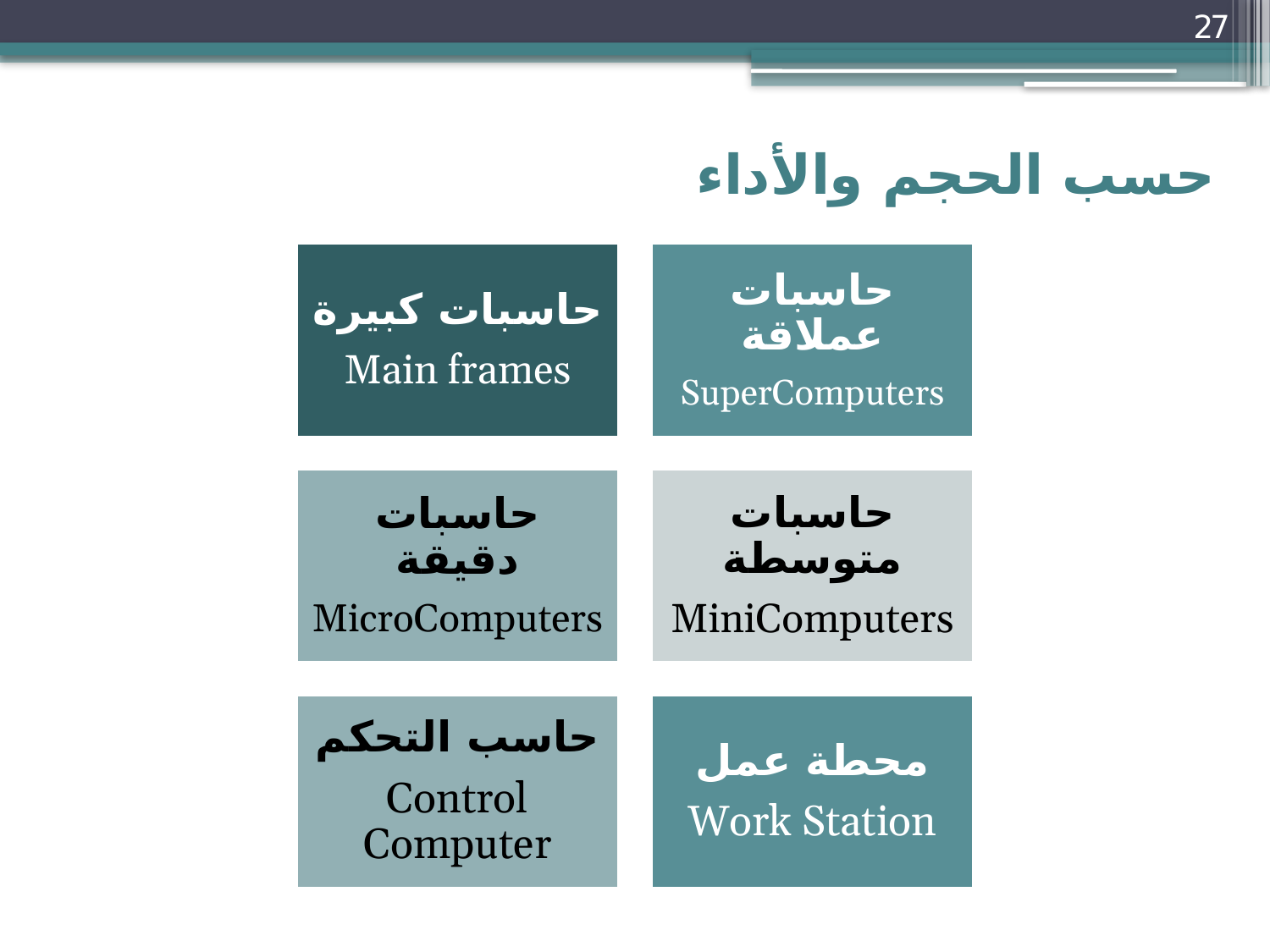

27
# حسب الحجم والأداء
حاسبات كبيرة
Main frames
حاسبات عملاقة
SuperComputers
حاسبات دقيقة
MicroComputers
حاسبات متوسطة
MiniComputers
حاسب التحكم
Control Computer
محطة عمل
Work Station